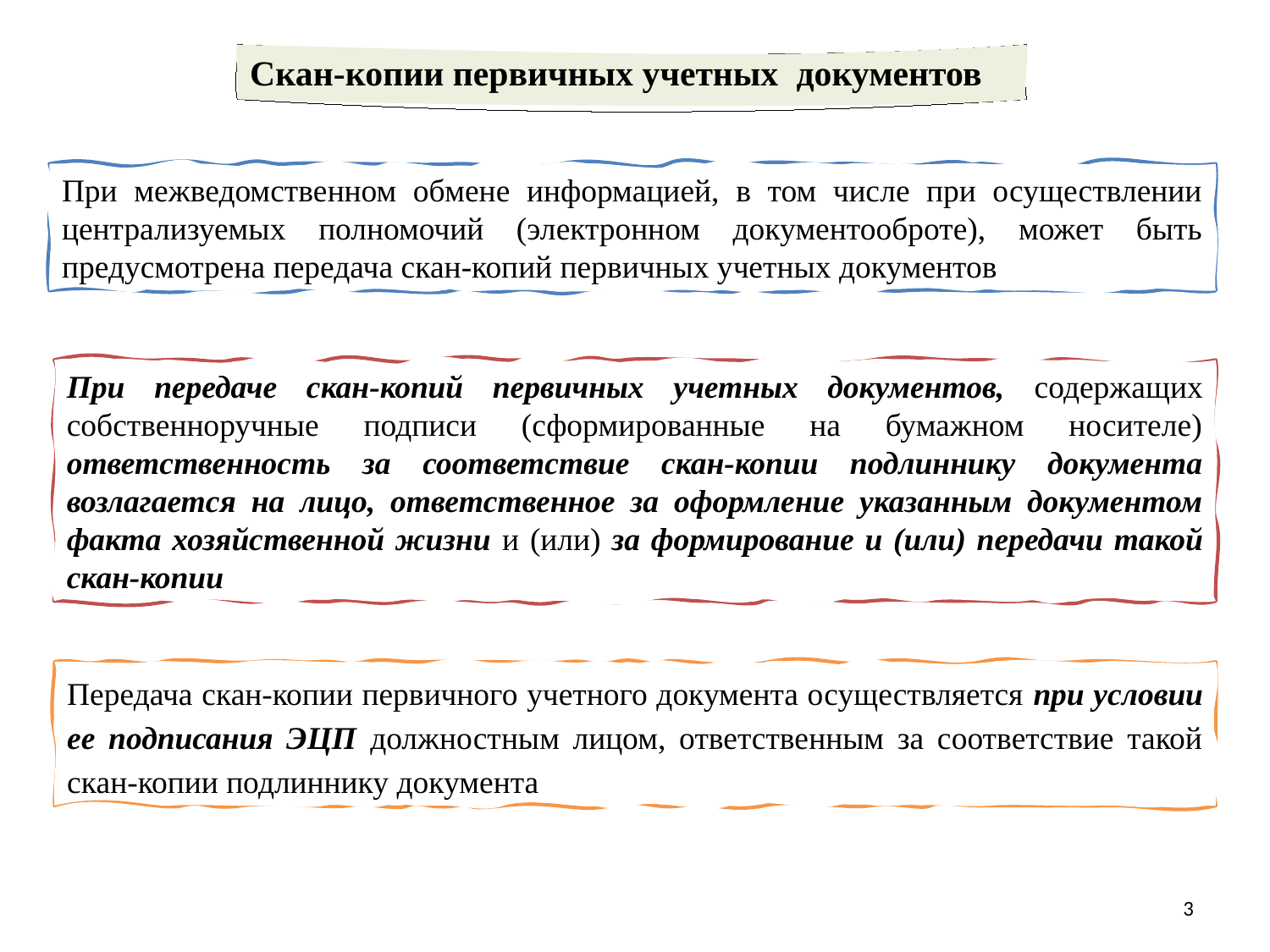

Скан-копии первичных учетных  документов
При межведомственном обмене информацией, в том числе при осуществлении централизуемых полномочий (электронном документооброте), может быть предусмотрена передача скан-копий первичных учетных документов
При передаче скан-копий первичных учетных документов, содержащих собственноручные подписи (сформированные на бумажном носителе) ответственность за соответствие скан-копии подлиннику документа возлагается на лицо, ответственное за оформление указанным документом факта хозяйственной жизни и (или) за формирование и (или) передачи такой скан-копии
Передача скан-копии первичного учетного документа осуществляется при условии ее подписания ЭЦП должностным лицом, ответственным за соответствие такой скан-копии подлиннику документа
3